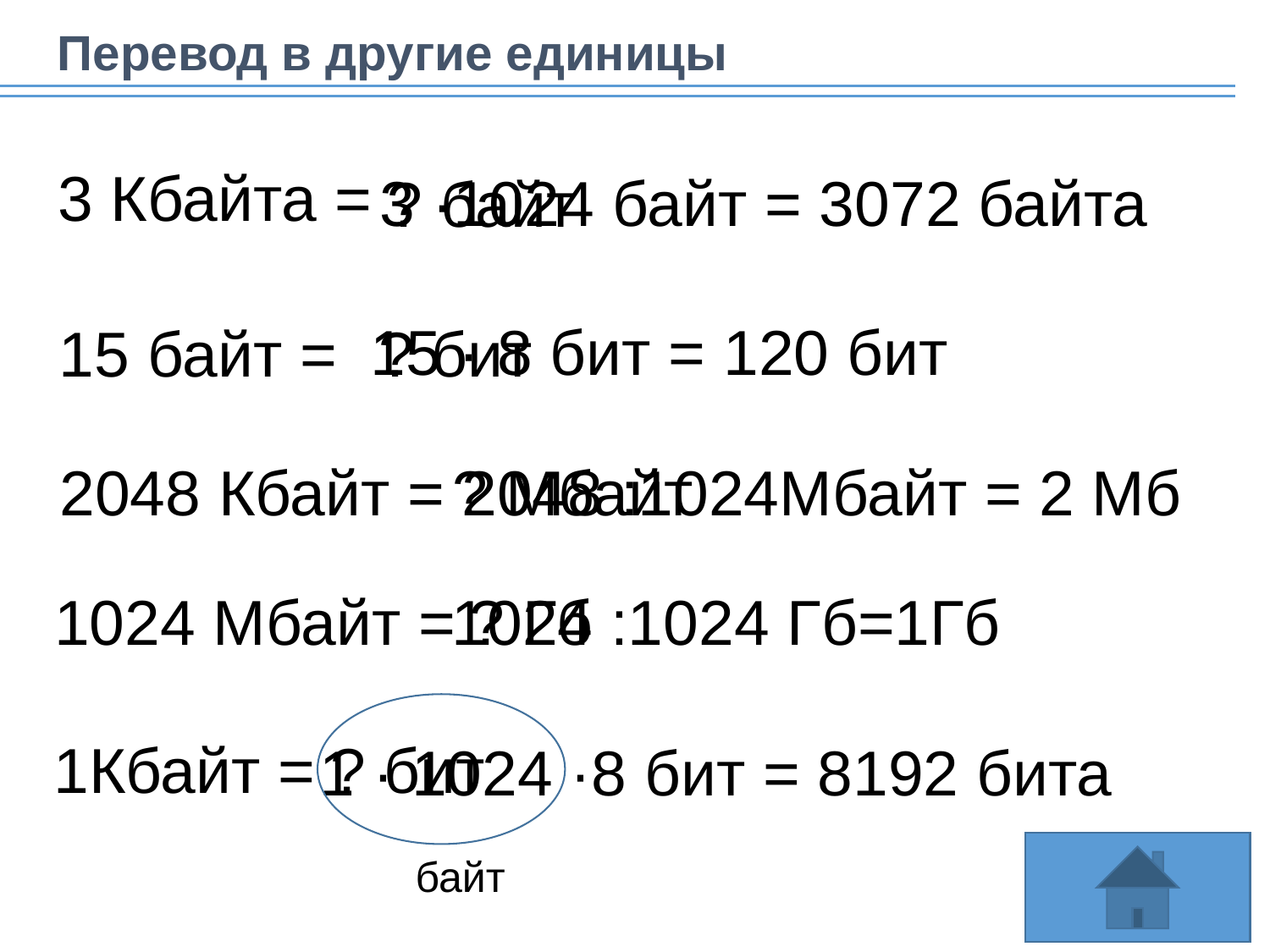

Перевод в другие единицы
3 ·1024 байт = 3072 байта
3 Кбайта =

? байт

15 · 8 бит = 120 бит
15 байт =
? бит
? Мбайт
2048 :1024Мбайт = 2 Мб
2048 Кбайт =
1024 Mбайт =
1024 :1024 Гб=1Гб
? Гб

1Кбайт =
? бит
1 · 1024 ·8 бит = 8192 бита

байт